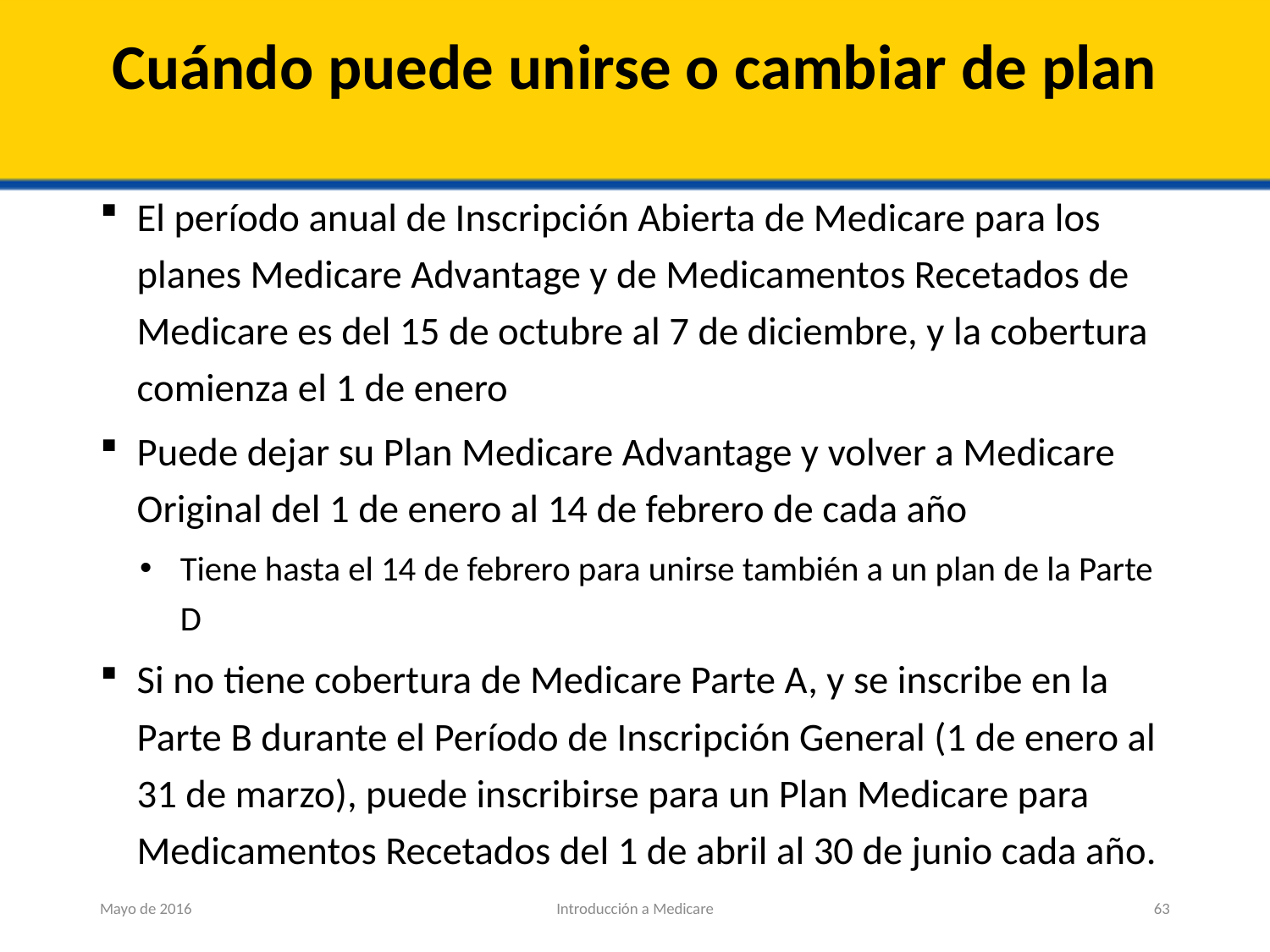

# Cuándo puede unirse o cambiar de plan
El período anual de Inscripción Abierta de Medicare para los planes Medicare Advantage y de Medicamentos Recetados de Medicare es del 15 de octubre al 7 de diciembre, y la cobertura comienza el 1 de enero
Puede dejar su Plan Medicare Advantage y volver a Medicare Original del 1 de enero al 14 de febrero de cada año
Tiene hasta el 14 de febrero para unirse también a un plan de la Parte D
Si no tiene cobertura de Medicare Parte A, y se inscribe en la Parte B durante el Período de Inscripción General (1 de enero al 31 de marzo), puede inscribirse para un Plan Medicare para Medicamentos Recetados del 1 de abril al 30 de junio cada año.

Mayo de 2016
Introducción a Medicare
63